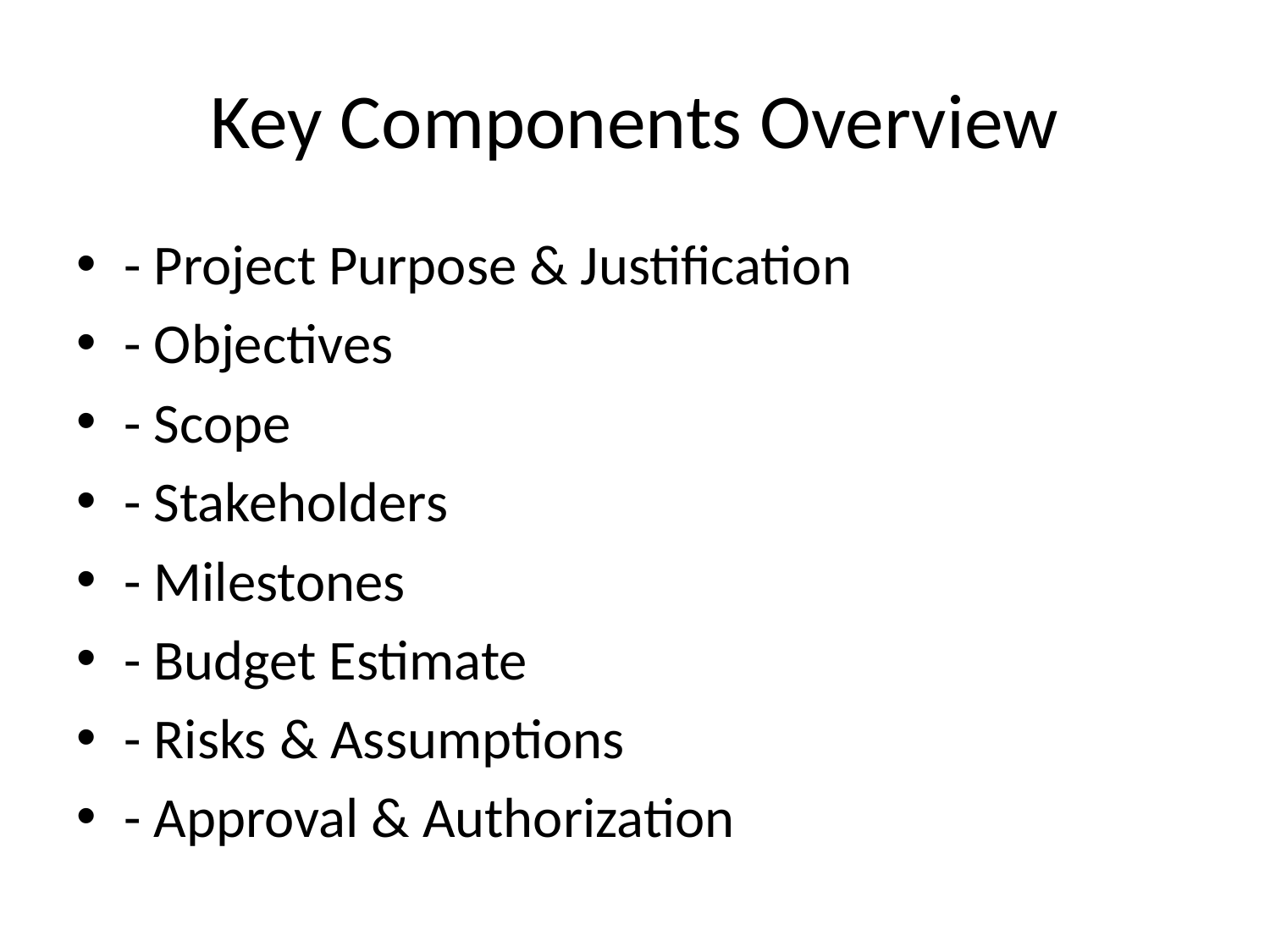

# Key Components Overview
- Project Purpose & Justification
- Objectives
- Scope
- Stakeholders
- Milestones
- Budget Estimate
- Risks & Assumptions
- Approval & Authorization